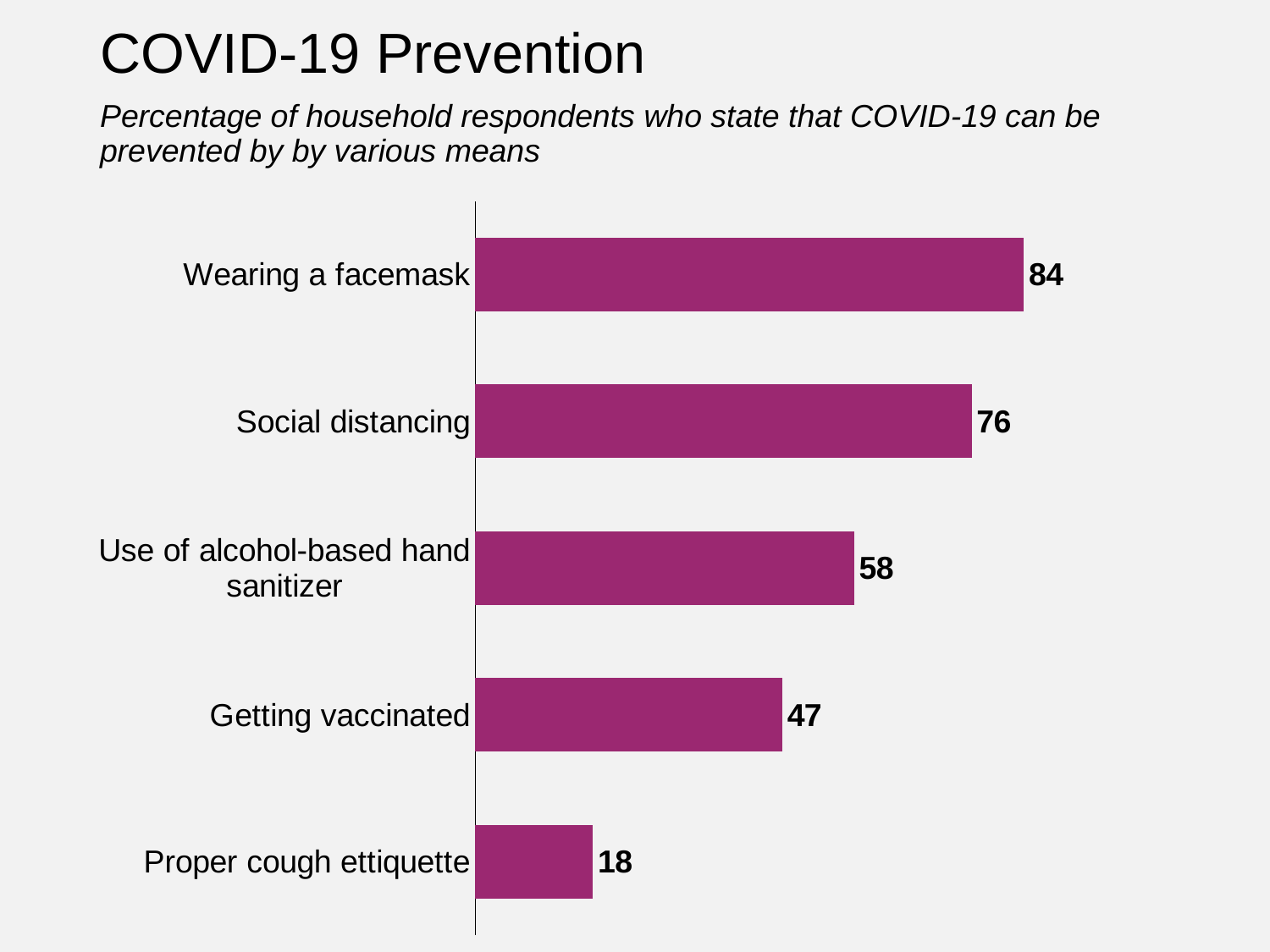

# COVID-19 Prevention
Percentage of household respondents who state that COVID-19 can be prevented by by various means

### Chart

| Category | Women |
|---|---|
| Proper cough ettiquette | 18.0 |
| Getting vaccinated | 47.0 |
| Use of alcohol-based hand sanitizer | 58.0 |
| Social distancing | 76.0 |
| Wearing a facemask | 84.0 |